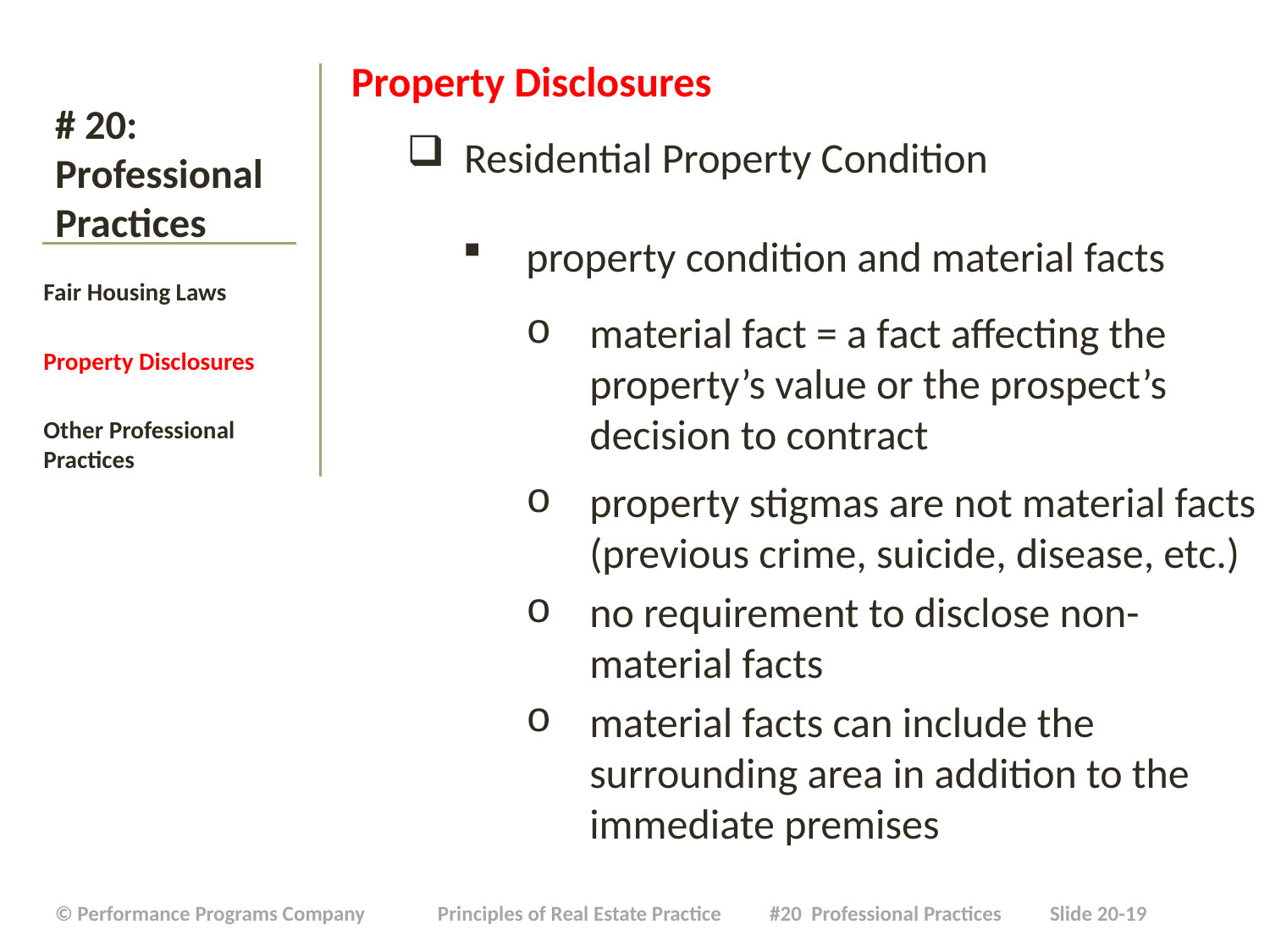

Property Disclosures

  Residential Property Condition

property condition and material facts
material fact = a fact affecting the property’s value or the prospect’s decision to contract
property stigmas are not material facts (previous crime, suicide, disease, etc.)
no requirement to disclose non-material facts
material facts can include the surrounding area in addition to the immediate premises
# # 20: Professional Practices

Fair Housing Laws

Property Disclosures

Other Professional Practices

| © Performance Programs Company Principles of Real Estate Practice #20 Professional Practices Slide 20-19 |
| --- |